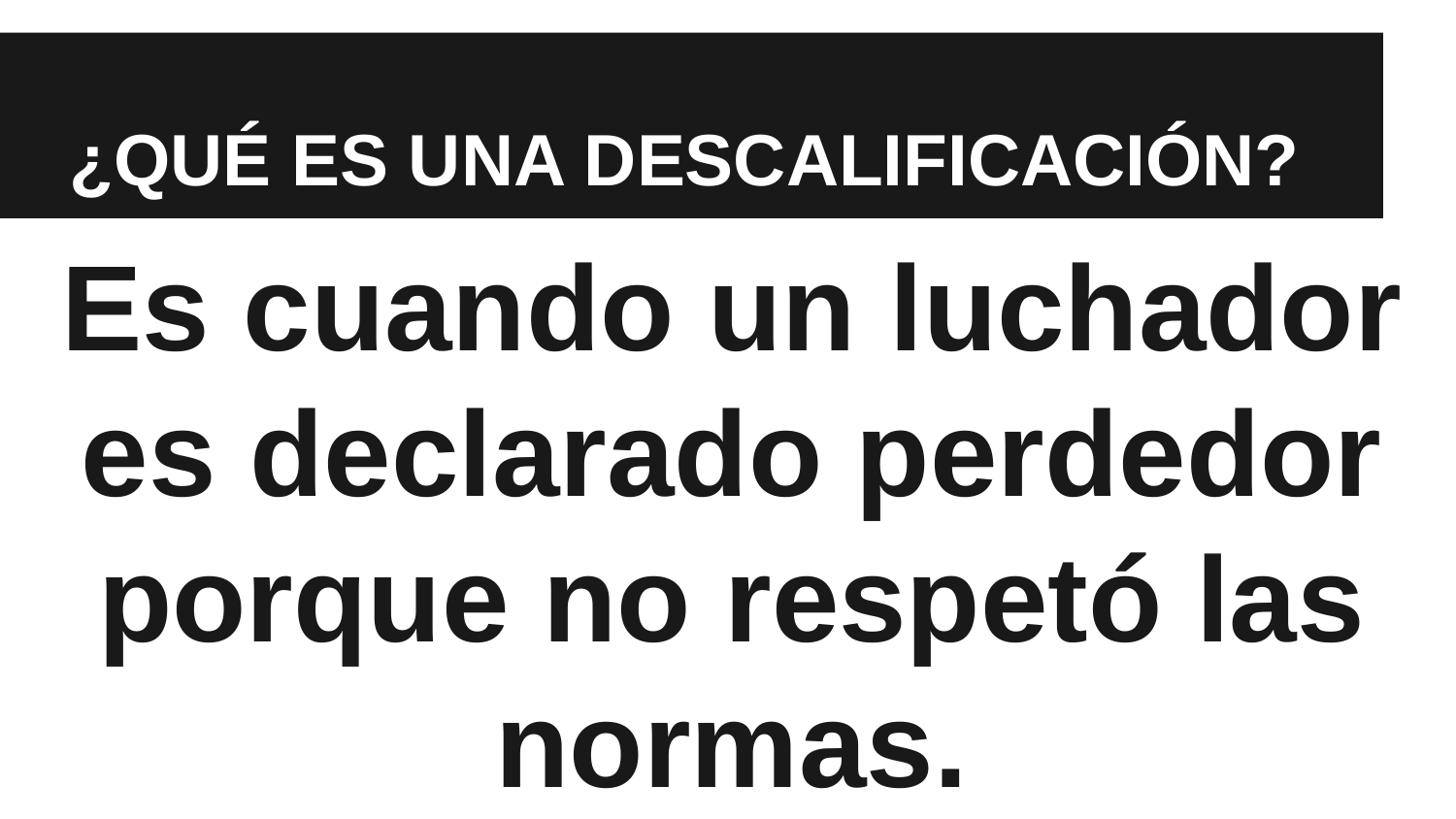

# ¿QUÉ ES UNA DESCALIFICACIÓN?
Es cuando un luchador es declarado perdedor porque no respetó las normas.